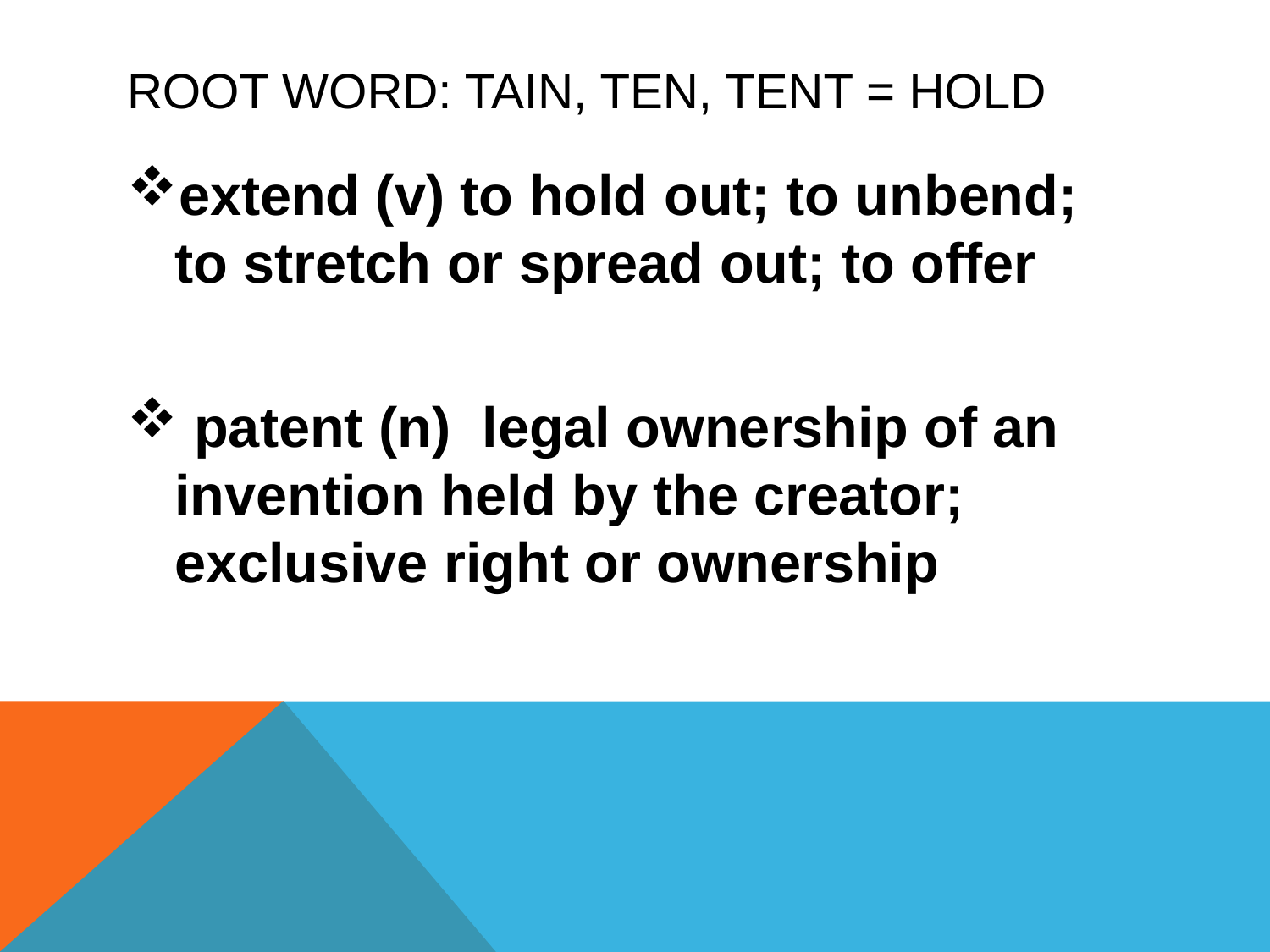

# Root Word: tain, ten, tent = hold
extend (v) to hold out; to unbend; to stretch or spread out; to offer

 patent (n)  legal ownership of an invention held by the creator; exclusive right or ownership